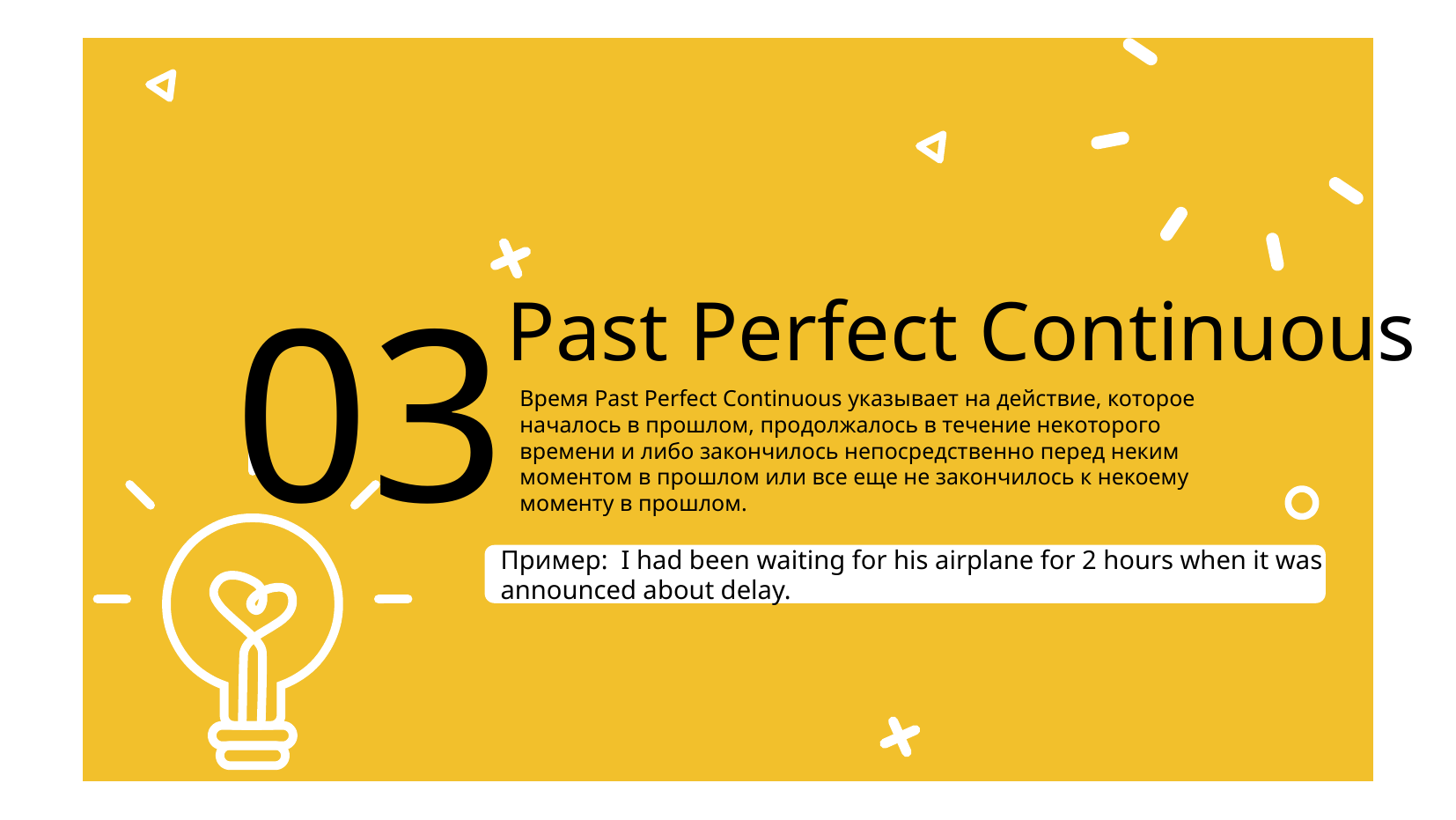

Past Perfect Continuous
03
Время Past Perfect Continuous указывает на действие, которое началось в прошлом, продолжалось в течение некоторого времени и либо закончилось непосредственно перед неким моментом в прошлом или все еще не закончилось к некоему моменту в прошлом.
Пример:  I had been waiting for his airplane for 2 hours when it was
announced about delay.